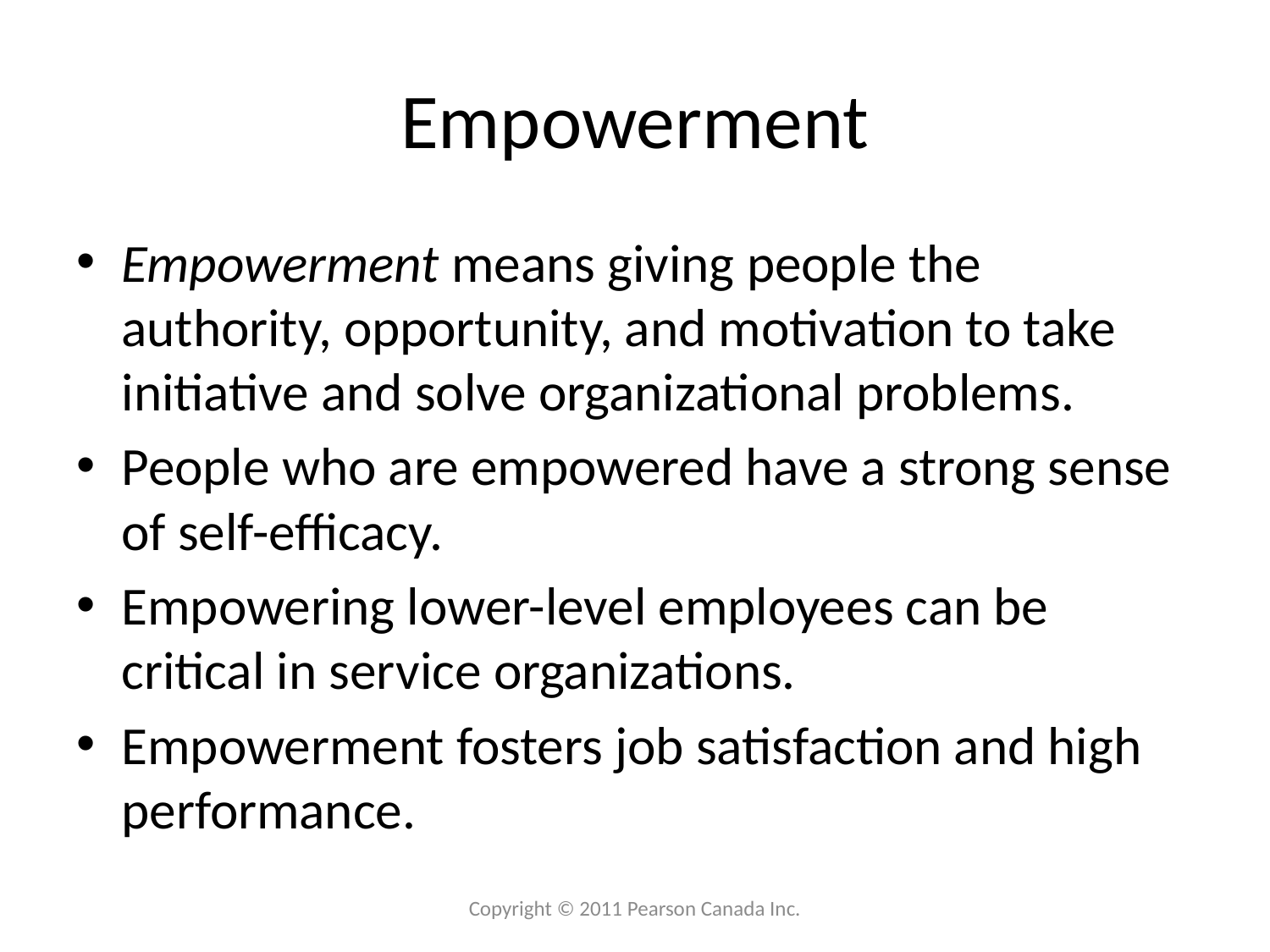

# Empowerment
Empowerment means giving people the authority, opportunity, and motivation to take initiative and solve organizational problems.
People who are empowered have a strong sense of self-efficacy.
Empowering lower-level employees can be critical in service organizations.
Empowerment fosters job satisfaction and high performance.

Copyright © 2011 Pearson Canada Inc.